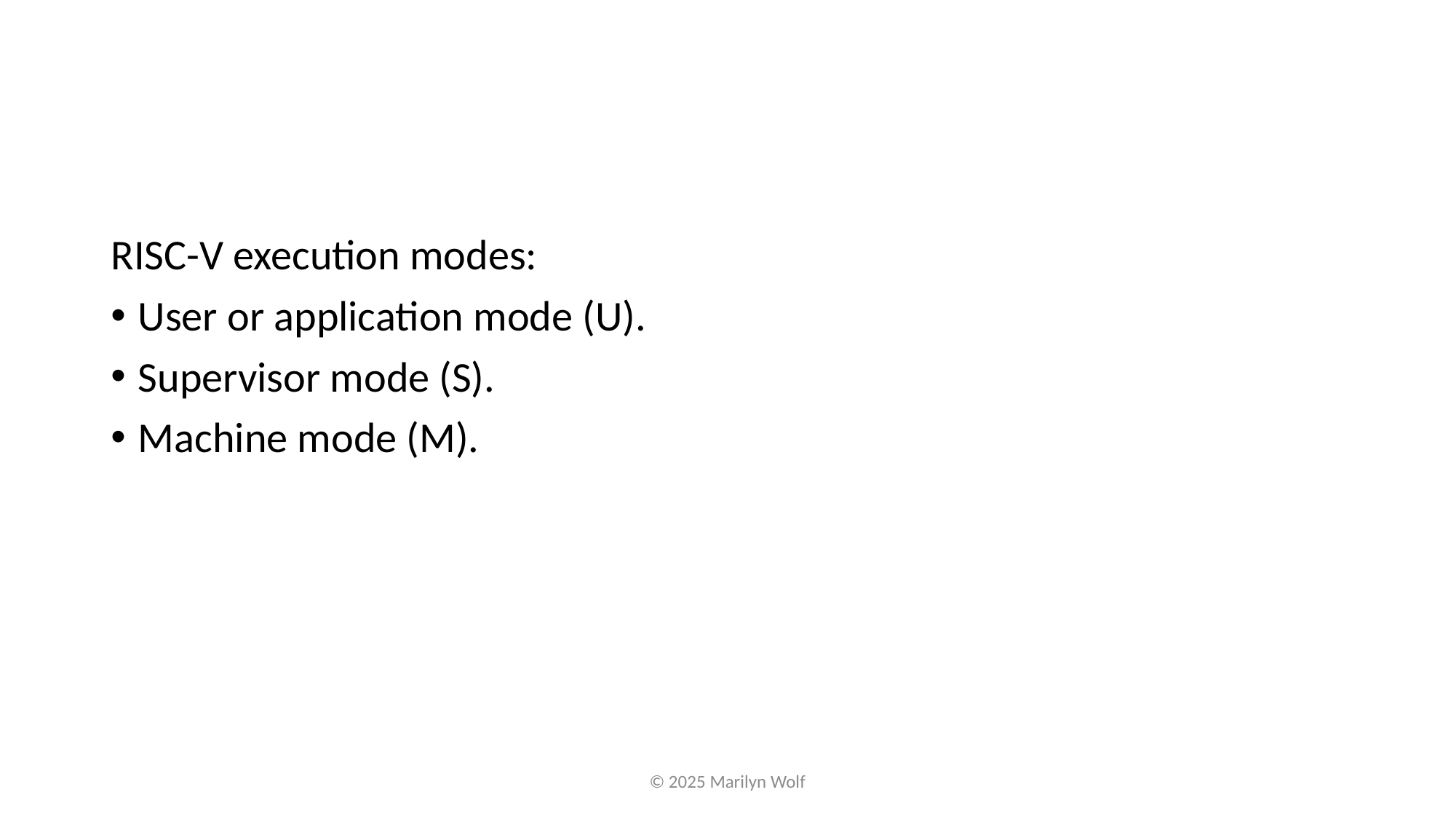

RISC-V execution modes:
User or application mode (U).
Supervisor mode (S).
Machine mode (M).
© 2025 Marilyn Wolf